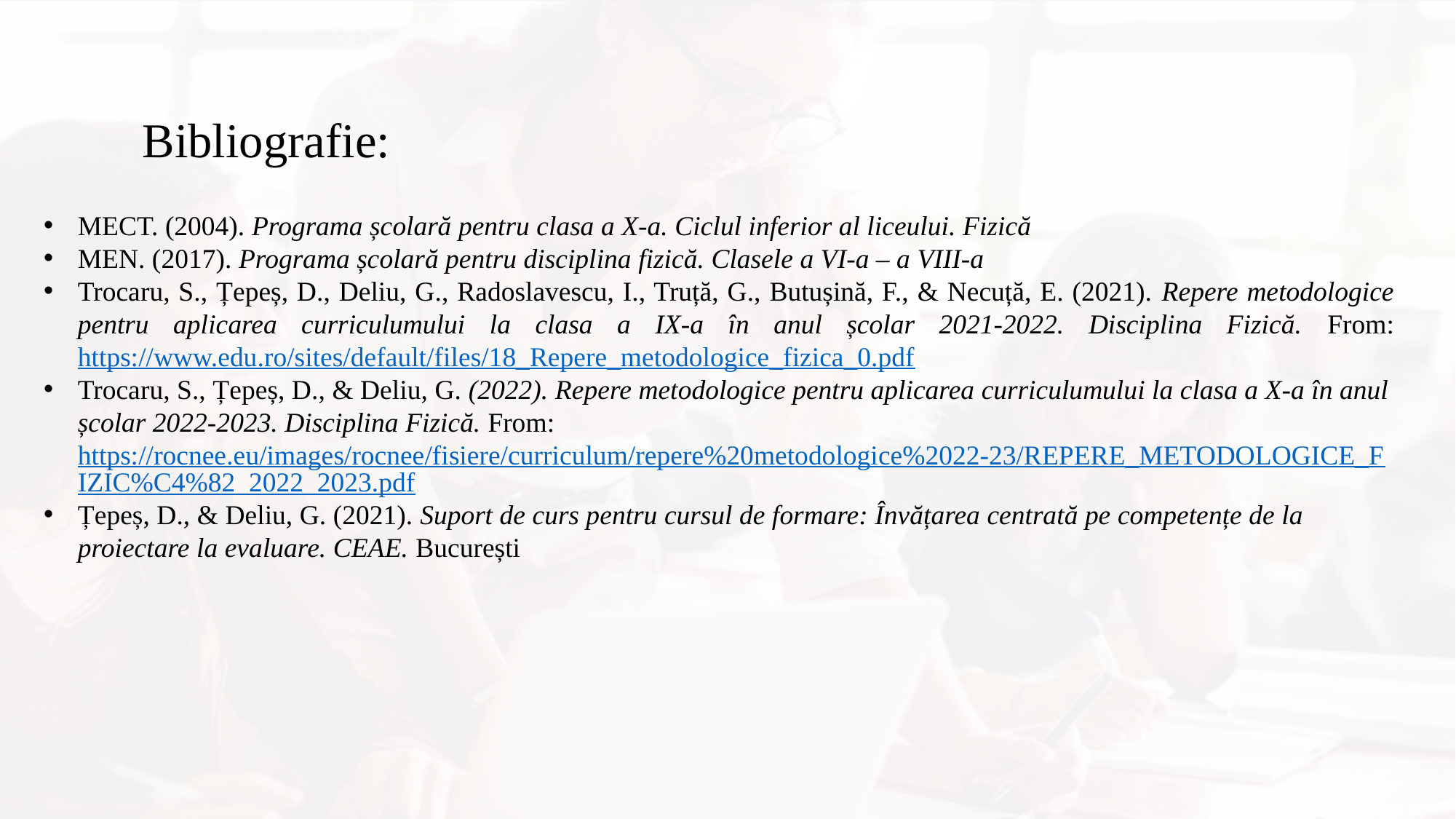

Bibliografie:
MECT. (2004). Programa școlară pentru clasa a X-a. Ciclul inferior al liceului. Fizică
MEN. (2017). Programa școlară pentru disciplina fizică. Clasele a VI-a – a VIII-a
Trocaru, S., Țepeș, D., Deliu, G., Radoslavescu, I., Truță, G., Butușină, F., & Necuță, E. (2021). Repere metodologice pentru aplicarea curriculumului la clasa a IX-a în anul școlar 2021-2022. Disciplina Fizică. From: https://www.edu.ro/sites/default/files/18_Repere_metodologice_fizica_0.pdf
Trocaru, S., Țepeș, D., & Deliu, G. (2022). Repere metodologice pentru aplicarea curriculumului la clasa a X-a în anul școlar 2022-2023. Disciplina Fizică. From: https://rocnee.eu/images/rocnee/fisiere/curriculum/repere%20metodologice%2022-23/REPERE_METODOLOGICE_FIZIC%C4%82_2022_2023.pdf
Țepeș, D., & Deliu, G. (2021). Suport de curs pentru cursul de formare: Învățarea centrată pe competențe de la proiectare la evaluare. CEAE. București